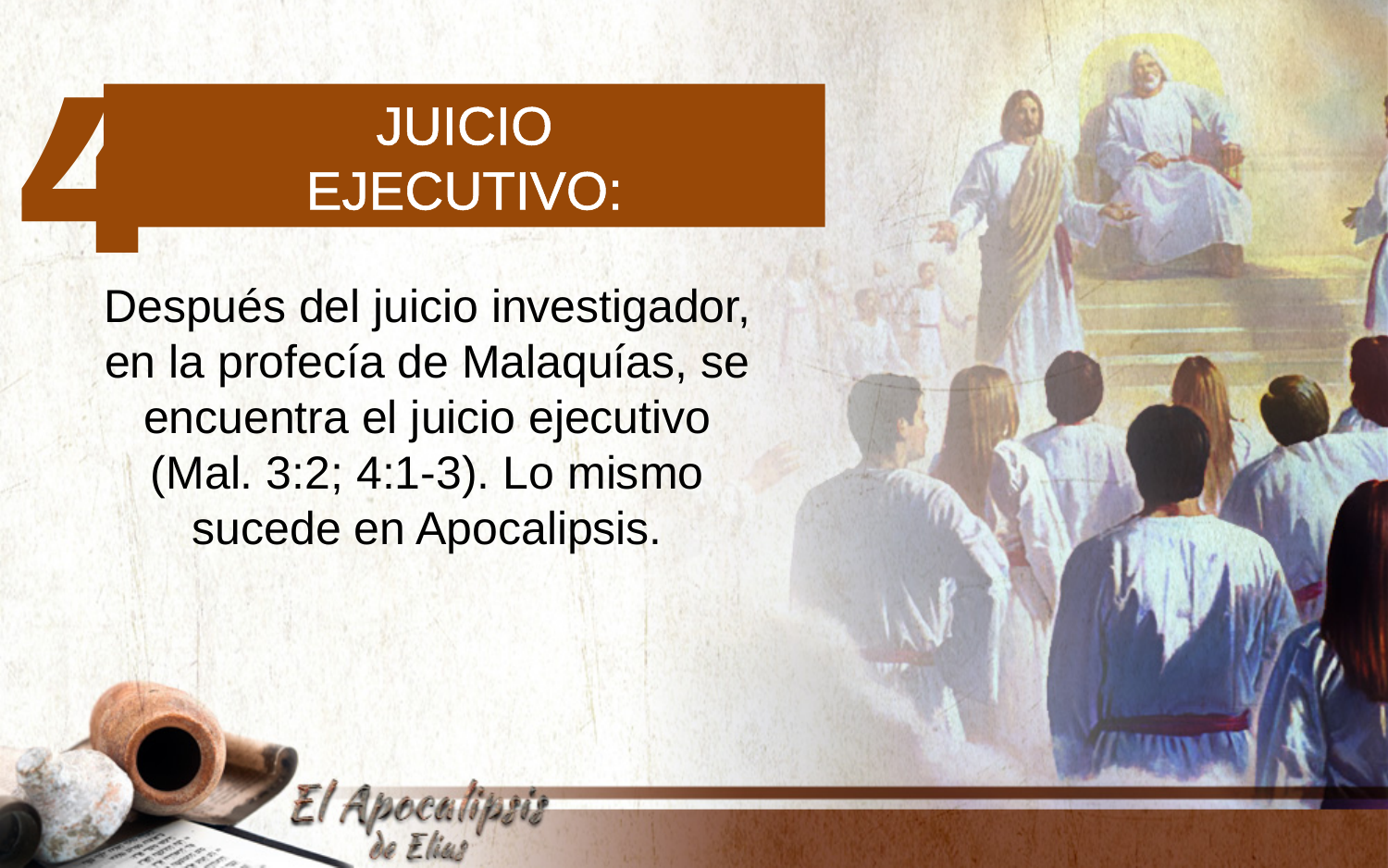

4
Juicio
ejecutivo:
Después del juicio investigador, en la profecía de Malaquías, se encuentra el juicio ejecutivo (Mal. 3:2; 4:1-3). Lo mismo
sucede en Apocalipsis.